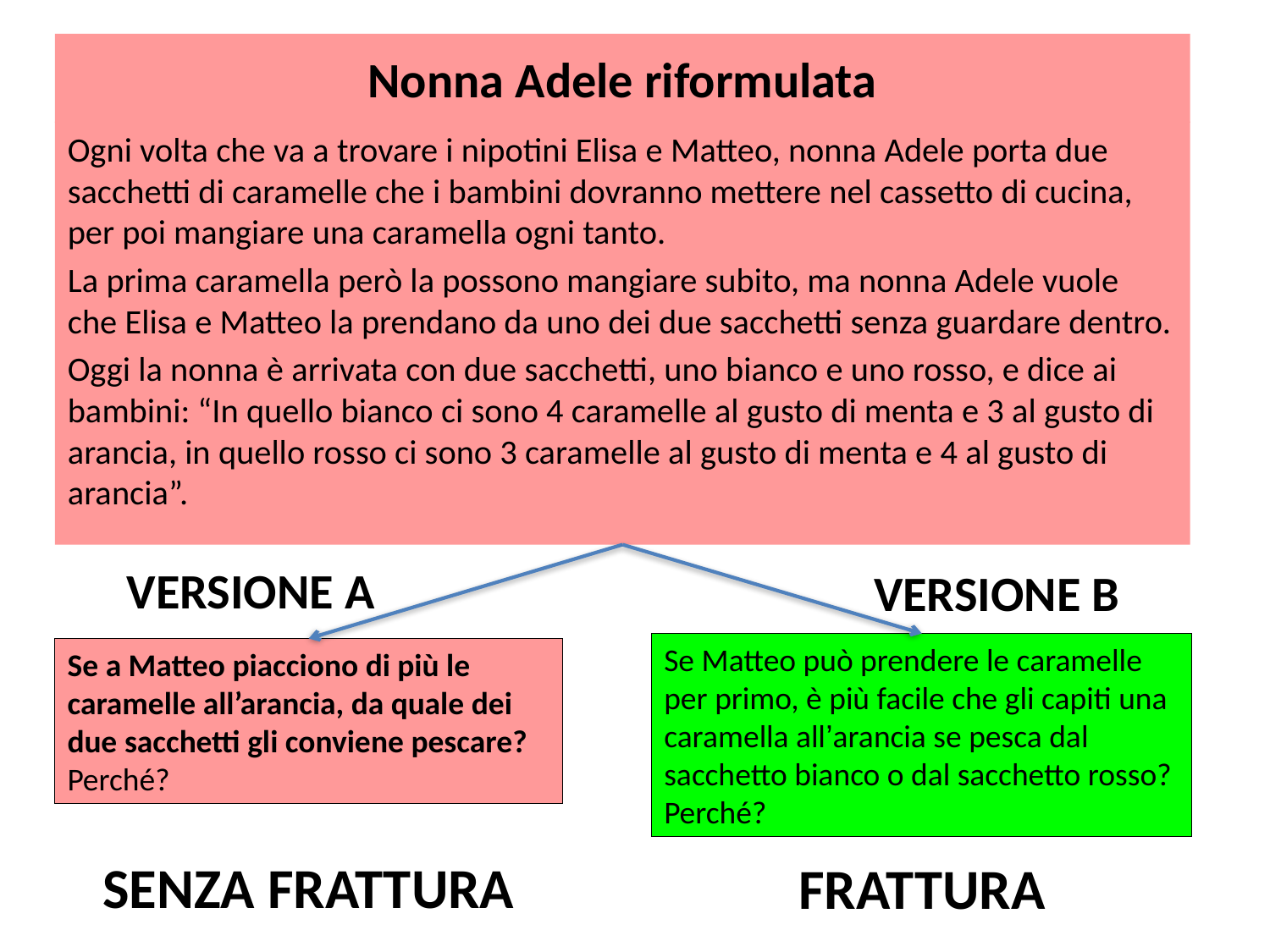

# Nonna Adele riformulata
Ogni volta che va a trovare i nipotini Elisa e Matteo, nonna Adele porta due sacchetti di caramelle che i bambini dovranno mettere nel cassetto di cucina, per poi mangiare una caramella ogni tanto.
La prima caramella però la possono mangiare subito, ma nonna Adele vuole che Elisa e Matteo la prendano da uno dei due sacchetti senza guardare dentro.
Oggi la nonna è arrivata con due sacchetti, uno bianco e uno rosso, e dice ai bambini: “In quello bianco ci sono 4 caramelle al gusto di menta e 3 al gusto di arancia, in quello rosso ci sono 3 caramelle al gusto di menta e 4 al gusto di arancia”.

VERSIONE A
VERSIONE B
Se Matteo può prendere le caramelle per primo, è più facile che gli capiti una caramella all’arancia se pesca dal sacchetto bianco o dal sacchetto rosso?
Perché?
Se a Matteo piacciono di più le caramelle all’arancia, da quale dei due sacchetti gli conviene pescare?
Perché?
SENZA FRATTURA
FRATTURA